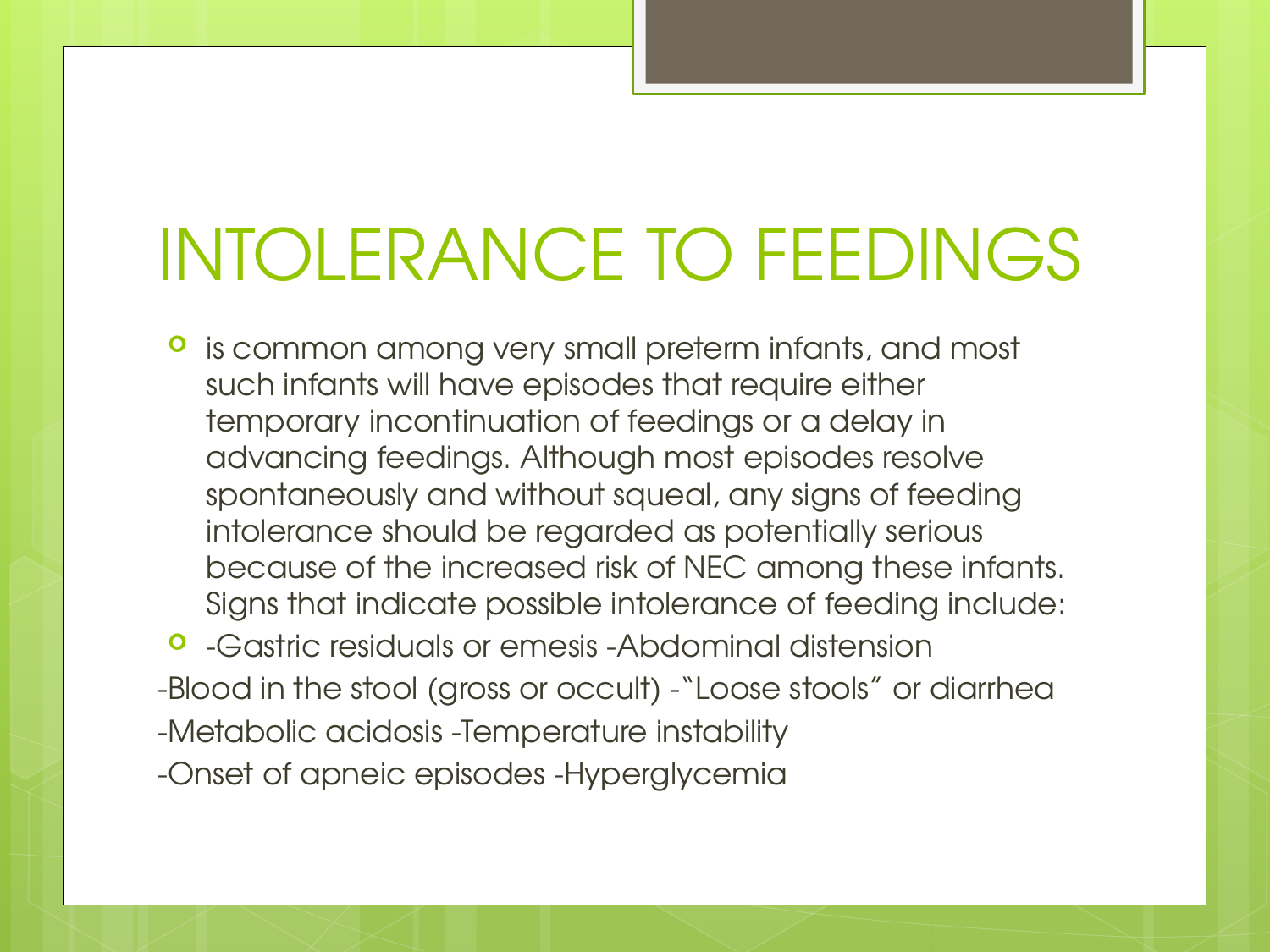

# INTOLERANCE TO FEEDINGS
is common among very small preterm infants, and most such infants will have episodes that require either temporary incontinuation of feedings or a delay in advancing feedings. Although most episodes resolve spontaneously and without squeal, any signs of feeding intolerance should be regarded as potentially serious because of the increased risk of NEC among these infants. Signs that indicate possible intolerance of feeding include:
-Gastric residuals or emesis -Abdominal distension
-Blood in the stool (gross or occult) -“Loose stools” or diarrhea
-Metabolic acidosis -Temperature instability
-Onset of apneic episodes -Hyperglycemia